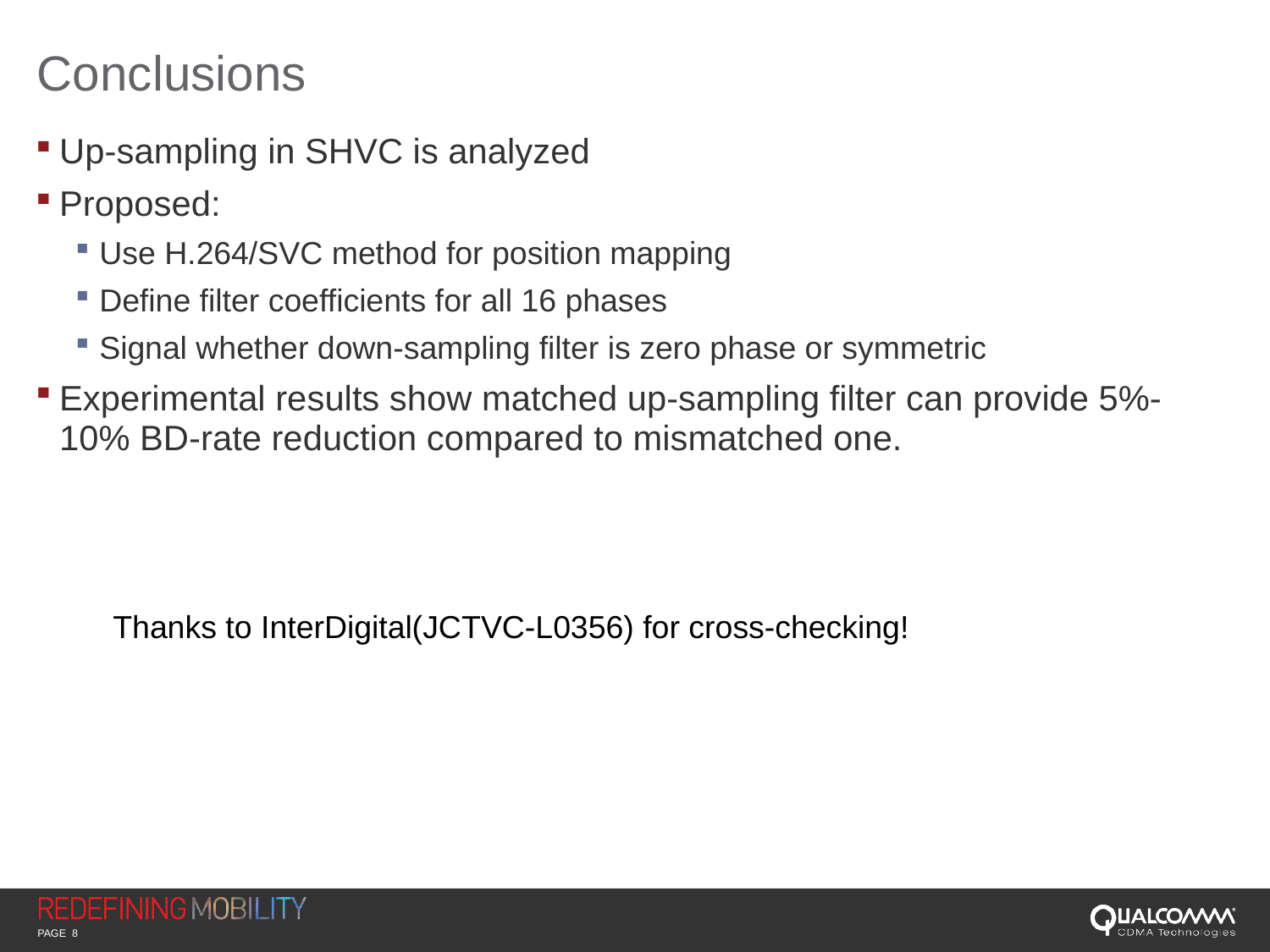

# Conclusions
Up-sampling in SHVC is analyzed
Proposed:
Use H.264/SVC method for position mapping
Define filter coefficients for all 16 phases
Signal whether down-sampling filter is zero phase or symmetric
Experimental results show matched up-sampling filter can provide 5%-10% BD-rate reduction compared to mismatched one.

Thanks to InterDigital(JCTVC-L0356) for cross-checking!